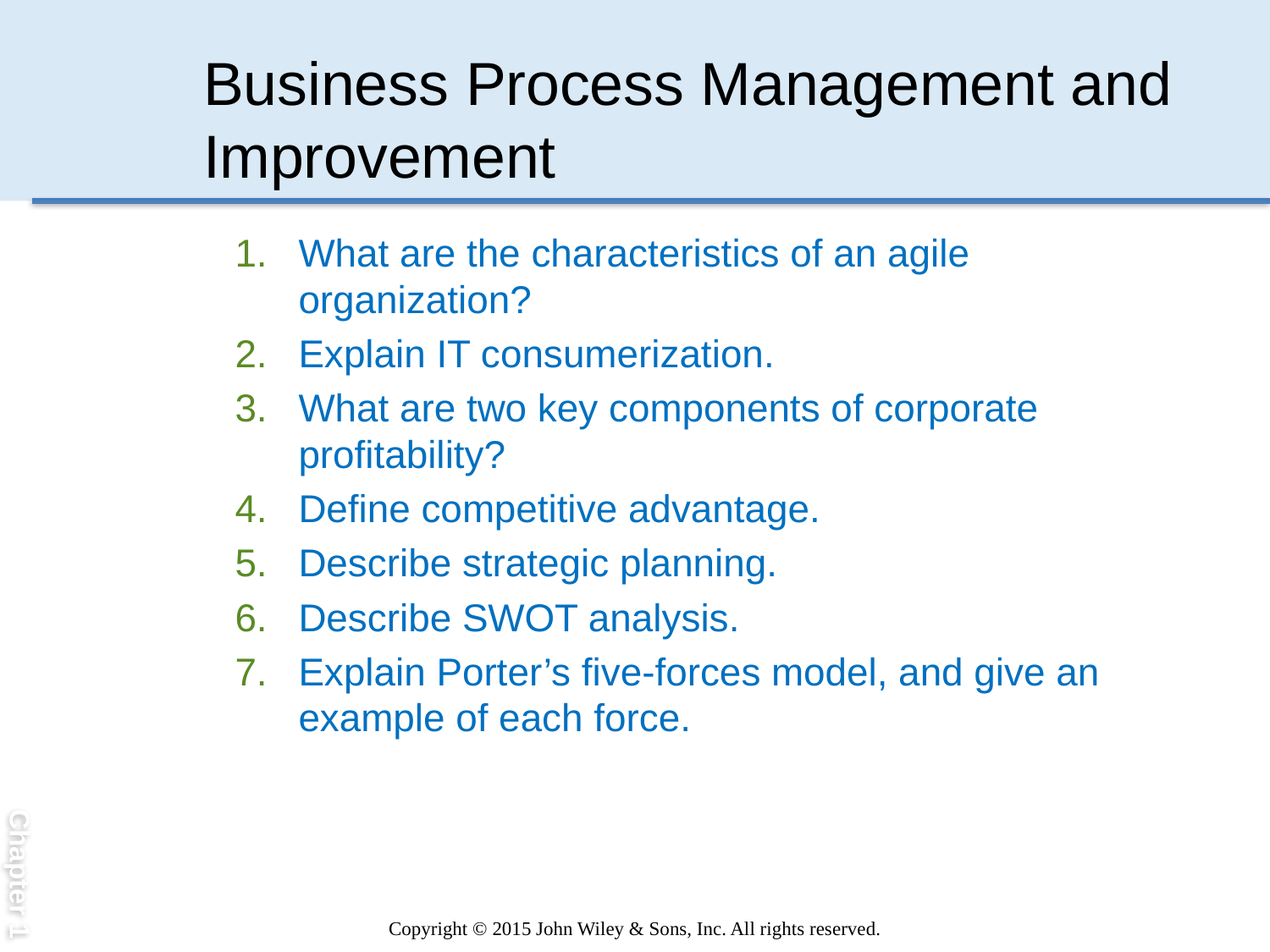

Chapter 1
# Business Process Management and Improvement
What are the characteristics of an agile organization?
Explain IT consumerization.
What are two key components of corporate profitability?
Define competitive advantage.
Describe strategic planning.
Describe SWOT analysis.
Explain Porter’s five-forces model, and give an example of each force.